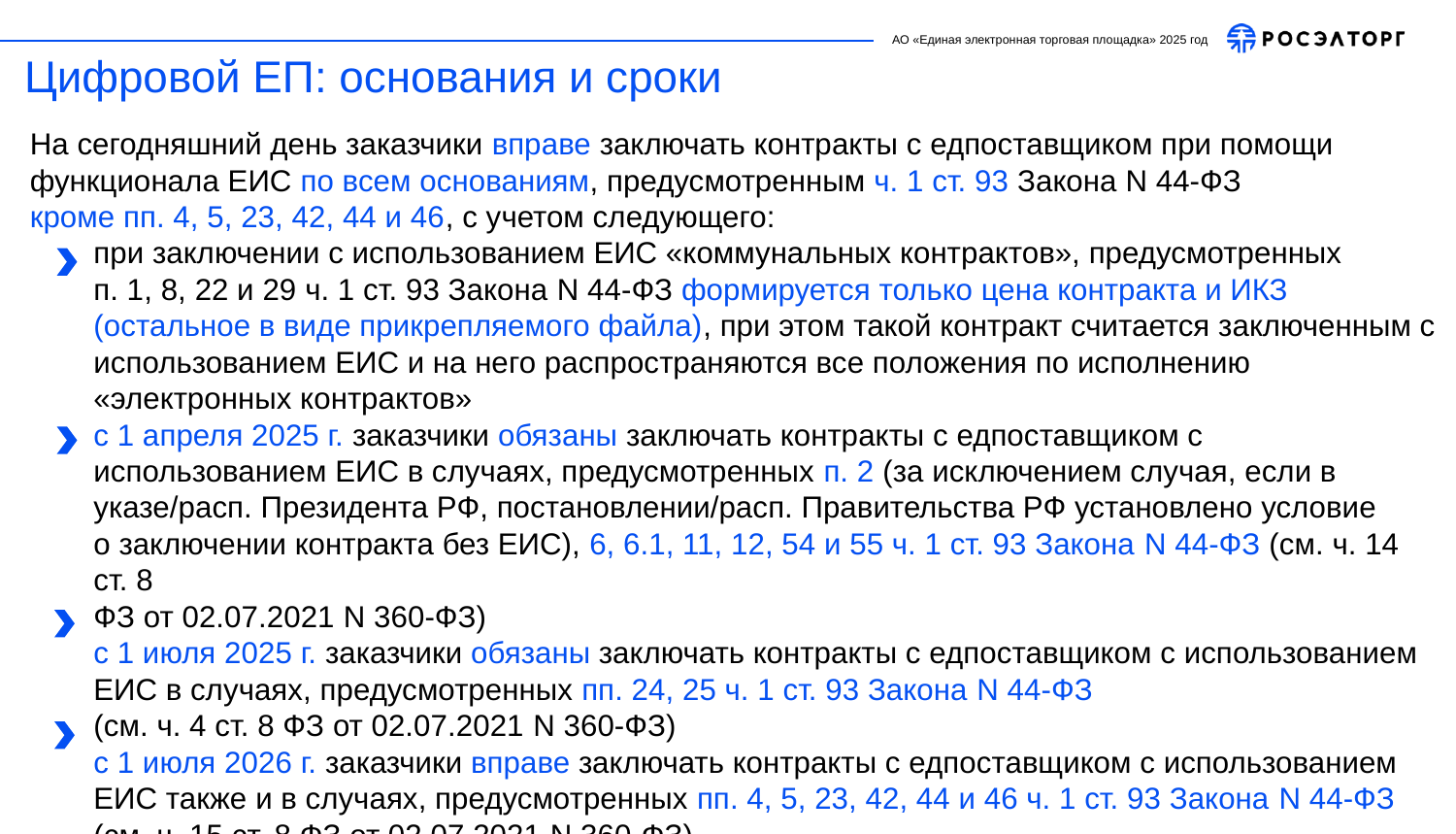

Цифровой ЕП: основания и сроки
На сегодняшний день заказчики вправе заключать контракты с едпоставщиком при помощи функционала ЕИС по всем основаниям, предусмотренным ч. 1 ст. 93 Закона N 44-ФЗ
кроме пп. 4, 5, 23, 42, 44 и 46, с учетом следующего:
при заключении с использованием ЕИС «коммунальных контрактов», предусмотренных
п. 1, 8, 22 и 29 ч. 1 ст. 93 Закона N 44-ФЗ формируется только цена контракта и ИКЗ (остальное в виде прикрепляемого файла), при этом такой контракт считается заключенным с использованием ЕИС и на него распространяются все положения по исполнению «электронных контрактов»
с 1 апреля 2025 г. заказчики обязаны заключать контракты с едпоставщиком с использованием ЕИС в случаях, предусмотренных п. 2 (за исключением случая, если в указе/расп. Президента РФ, постановлении/расп. Правительства РФ установлено условие
о заключении контракта без ЕИС), 6, 6.1, 11, 12, 54 и 55 ч. 1 ст. 93 Закона N 44-ФЗ (см. ч. 14 ст. 8
ФЗ от 02.07.2021 N 360-ФЗ)
с 1 июля 2025 г. заказчики обязаны заключать контракты с едпоставщиком с использованием ЕИС в случаях, предусмотренных пп. 24, 25 ч. 1 ст. 93 Закона N 44-ФЗ
(см. ч. 4 ст. 8 ФЗ от 02.07.2021 N 360-ФЗ)
с 1 июля 2026 г. заказчики вправе заключать контракты с едпоставщиком с использованием ЕИС также и в случаях, предусмотренных пп. 4, 5, 23, 42, 44 и 46 ч. 1 ст. 93 Закона N 44-ФЗ
(см. ч. 15 ст. 8 ФЗ от 02.07.2021 N 360-ФЗ)